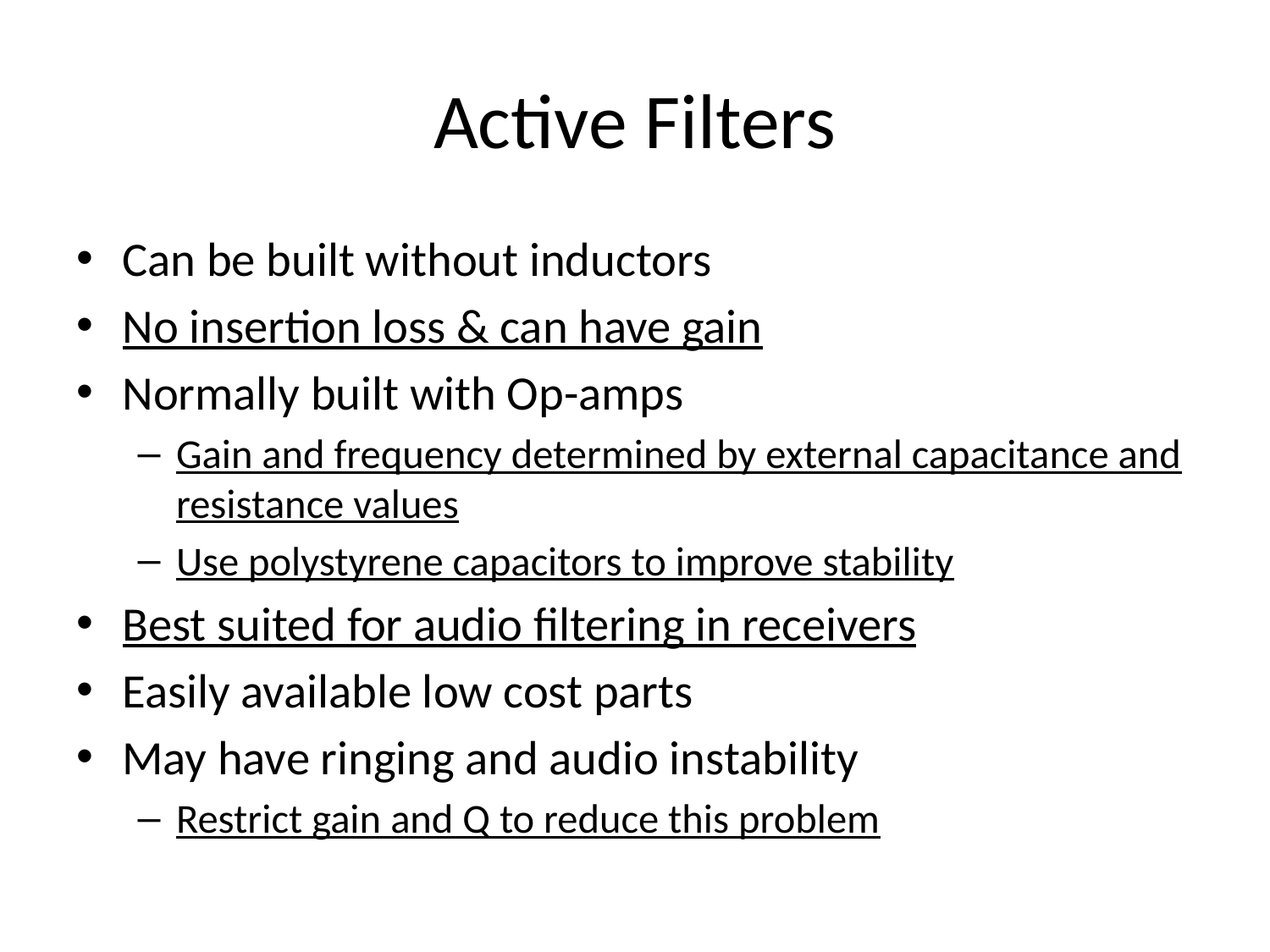

# Active Filters
Can be built without inductors
No insertion loss & can have gain
Normally built with Op-amps
Gain and frequency determined by external capacitance and resistance values
Use polystyrene capacitors to improve stability
Best suited for audio filtering in receivers
Easily available low cost parts
May have ringing and audio instability
Restrict gain and Q to reduce this problem